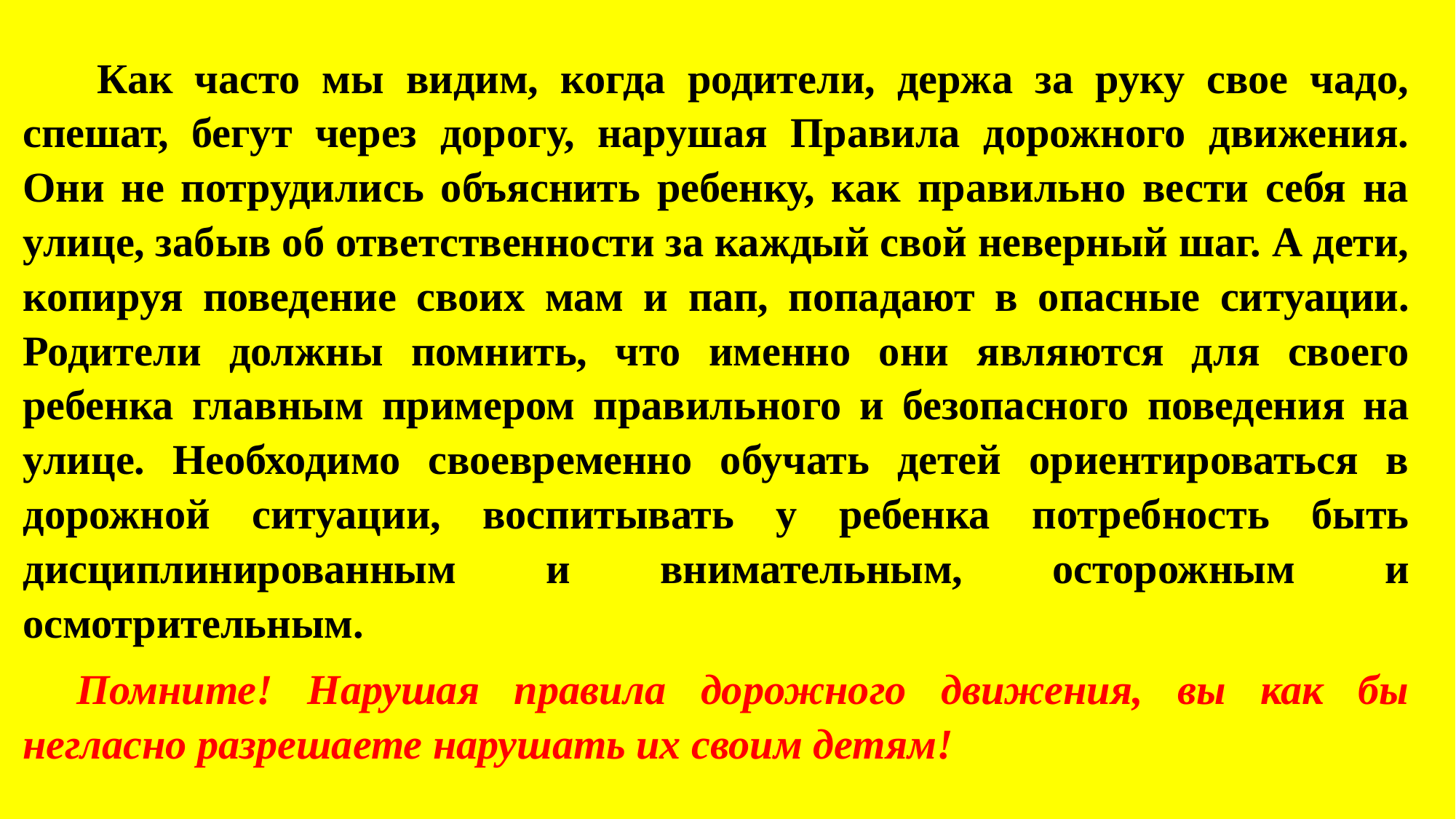

Как часто мы видим, когда родители, держа за руку свое чадо, спешат, бегут через дорогу, нарушая Правила дорожного движения. Они не потрудились объяснить ребенку, как правильно вести себя на улице, забыв об ответственности за каждый свой неверный шаг. А дети, копируя поведение своих мам и пап, попадают в опасные ситуации.
Родители должны помнить, что именно они являются для своего ребенка главным примером правильного и безопасного поведения на улице. Необходимо своевременно обучать детей ориентироваться в дорожной ситуации, воспитывать у ребенка потребность быть дисциплинированным и внимательным, осторожным и осмотрительным.
Помните! Нарушая правила дорожного движения, вы как бы негласно разрешаете нарушать их своим детям!